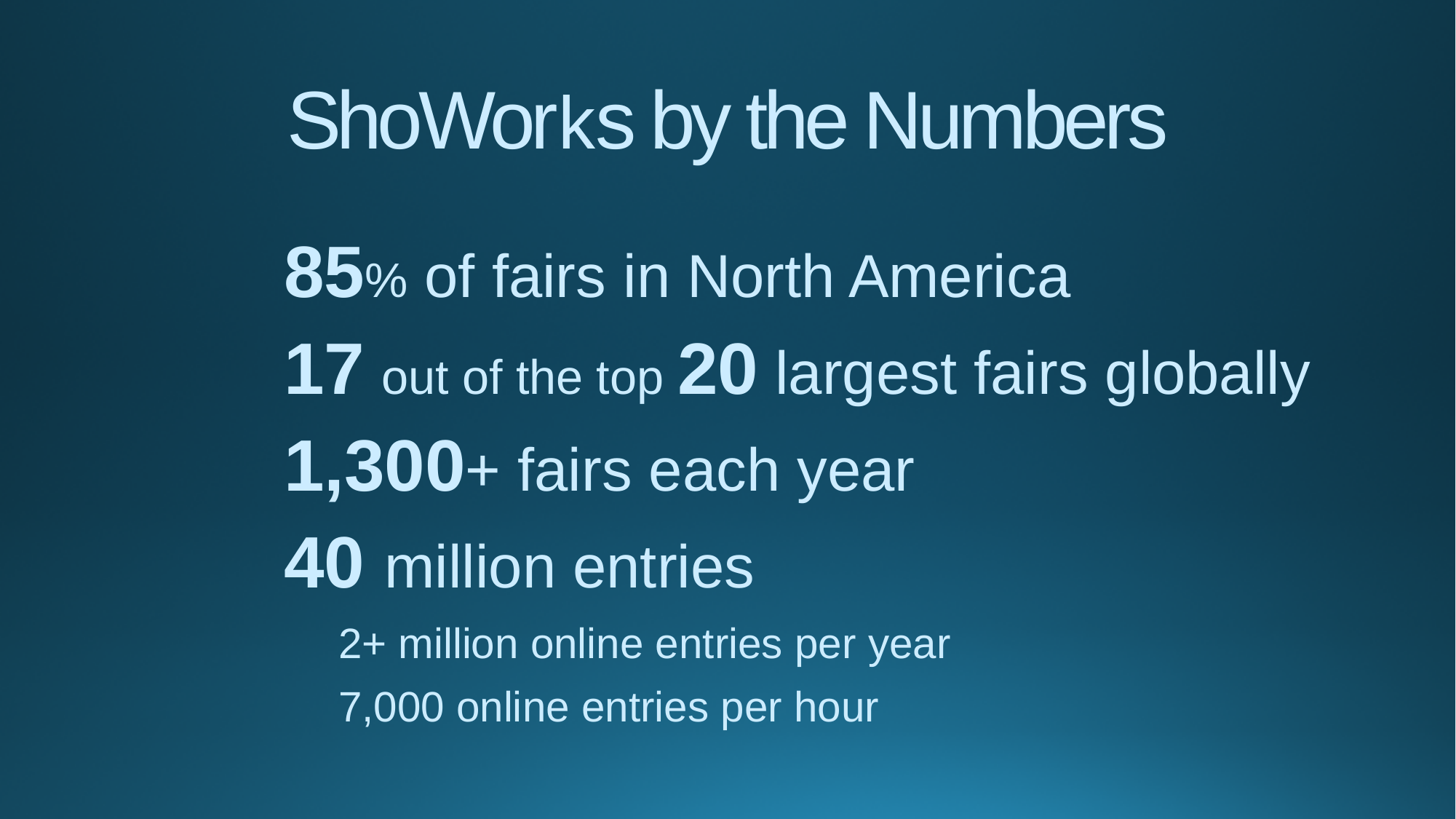

ShoWorks by the Numbers
85% of fairs in North America
17 out of the top 20 largest fairs globally
1,300+ fairs each year
40 million entries
2+ million online entries per year
7,000 online entries per hour